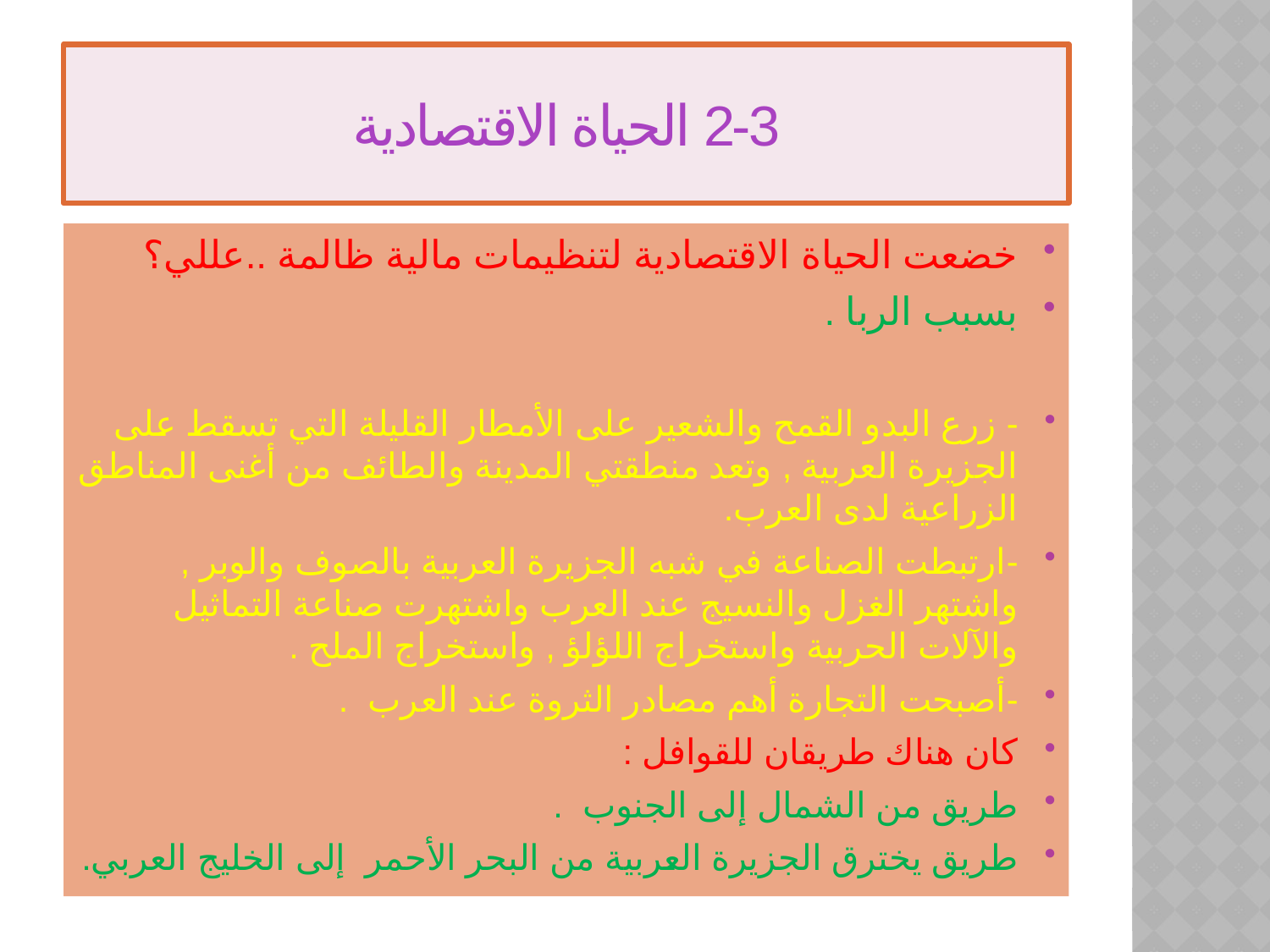

# 2-3 الحياة الاقتصادية
خضعت الحياة الاقتصادية لتنظيمات مالية ظالمة ..عللي؟
بسبب الربا .

- زرع البدو القمح والشعير على الأمطار القليلة التي تسقط على الجزيرة العربية , وتعد منطقتي المدينة والطائف من أغنى المناطق الزراعية لدى العرب.
-ارتبطت الصناعة في شبه الجزيرة العربية بالصوف والوبر , واشتهر الغزل والنسيج عند العرب واشتهرت صناعة التماثيل والآلات الحربية واستخراج اللؤلؤ , واستخراج الملح .
-أصبحت التجارة أهم مصادر الثروة عند العرب  .
كان هناك طريقان للقوافل :
طريق من الشمال إلى الجنوب  .
طريق يخترق الجزيرة العربية من البحر الأحمر  إلى الخليج العربي.